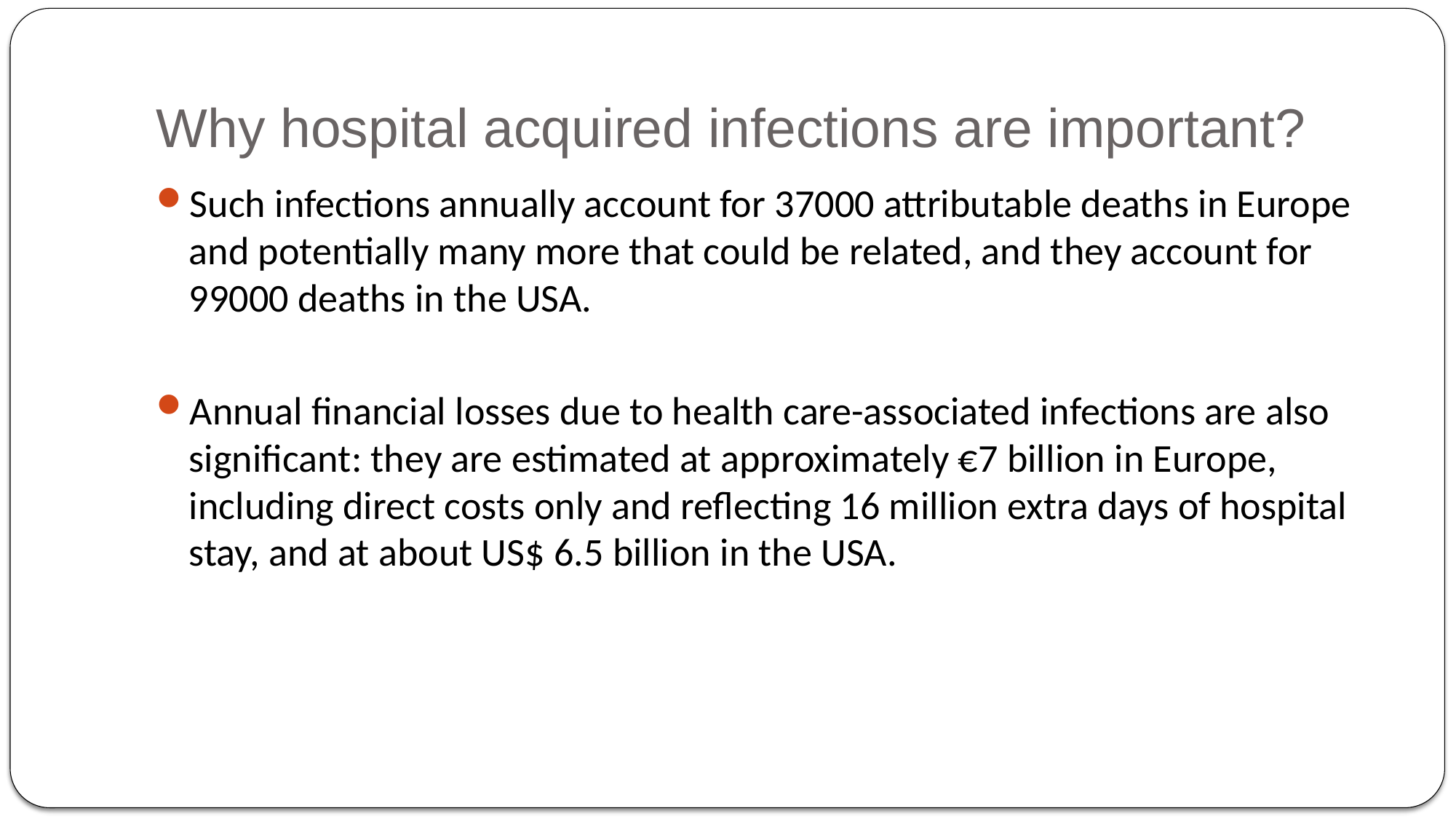

# Why hospital acquired infections are important?
Such infections annually account for 37000 attributable deaths in Europe and potentially many more that could be related, and they account for 99000 deaths in the USA.

Annual financial losses due to health care-associated infections are also significant: they are estimated at approximately €7 billion in Europe, including direct costs only and reflecting 16 million extra days of hospital stay, and at about US$ 6.5 billion in the USA.